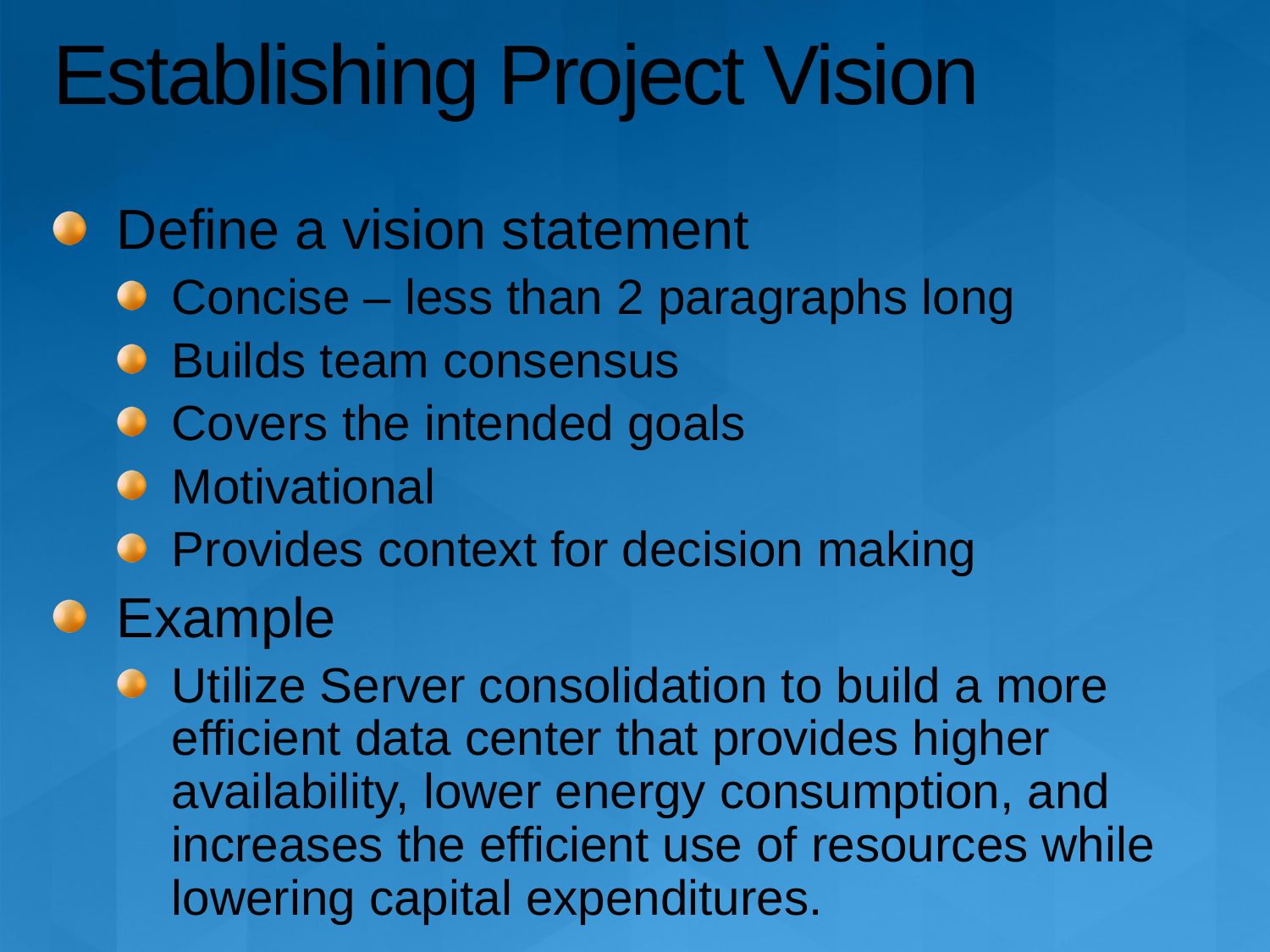

# Establishing Project Vision
Define a vision statement
Concise – less than 2 paragraphs long
Builds team consensus
Covers the intended goals
Motivational
Provides context for decision making
Example
Utilize Server consolidation to build a more efficient data center that provides higher availability, lower energy consumption, and increases the efficient use of resources while lowering capital expenditures.